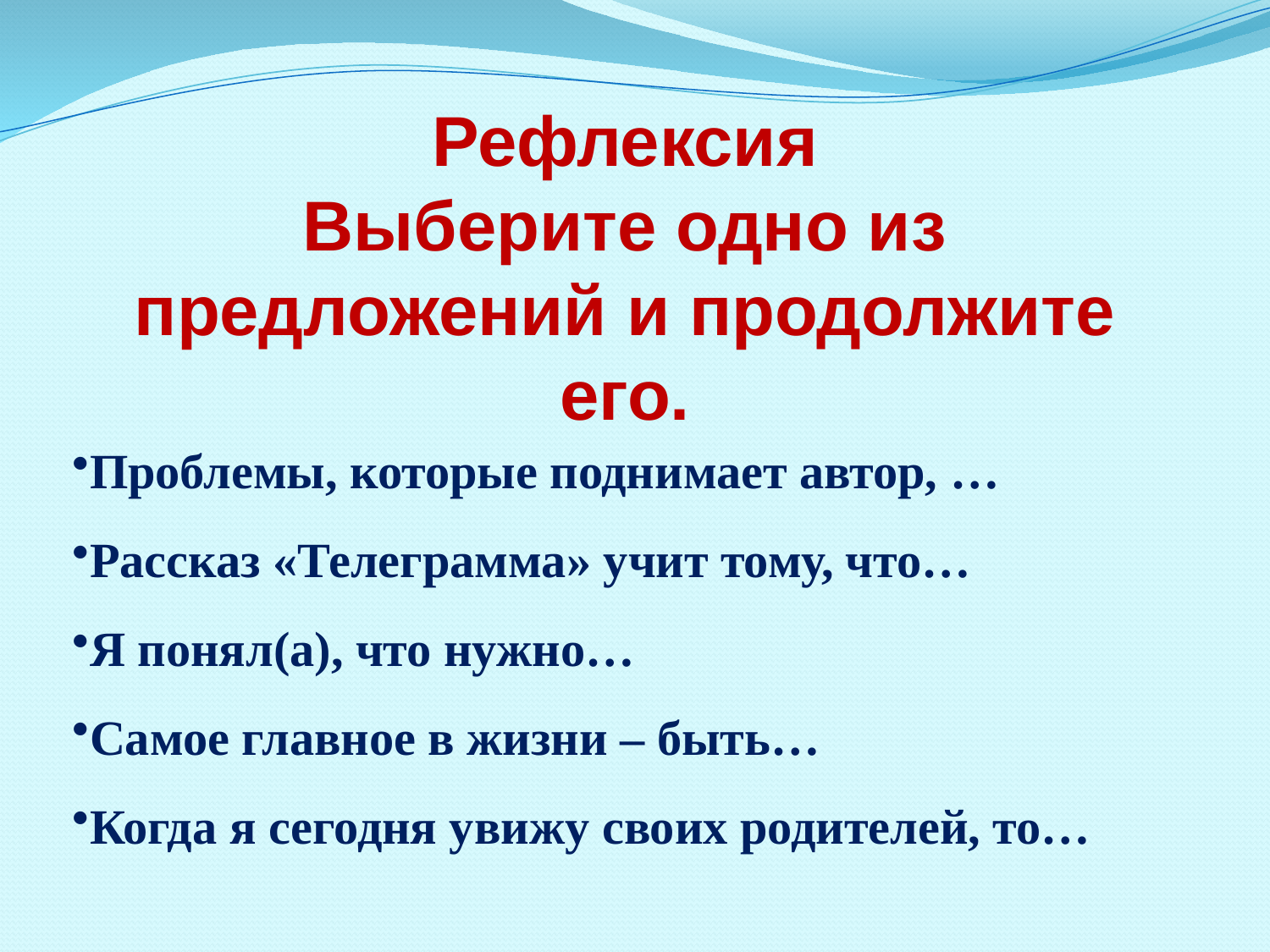

Рефлексия
Выберите одно из предложений и продолжите его.
Проблемы, которые поднимает автор, …
Рассказ «Телеграмма» учит тому, что…
Я понял(а), что нужно…
Самое главное в жизни – быть…
Когда я сегодня увижу своих родителей, то…